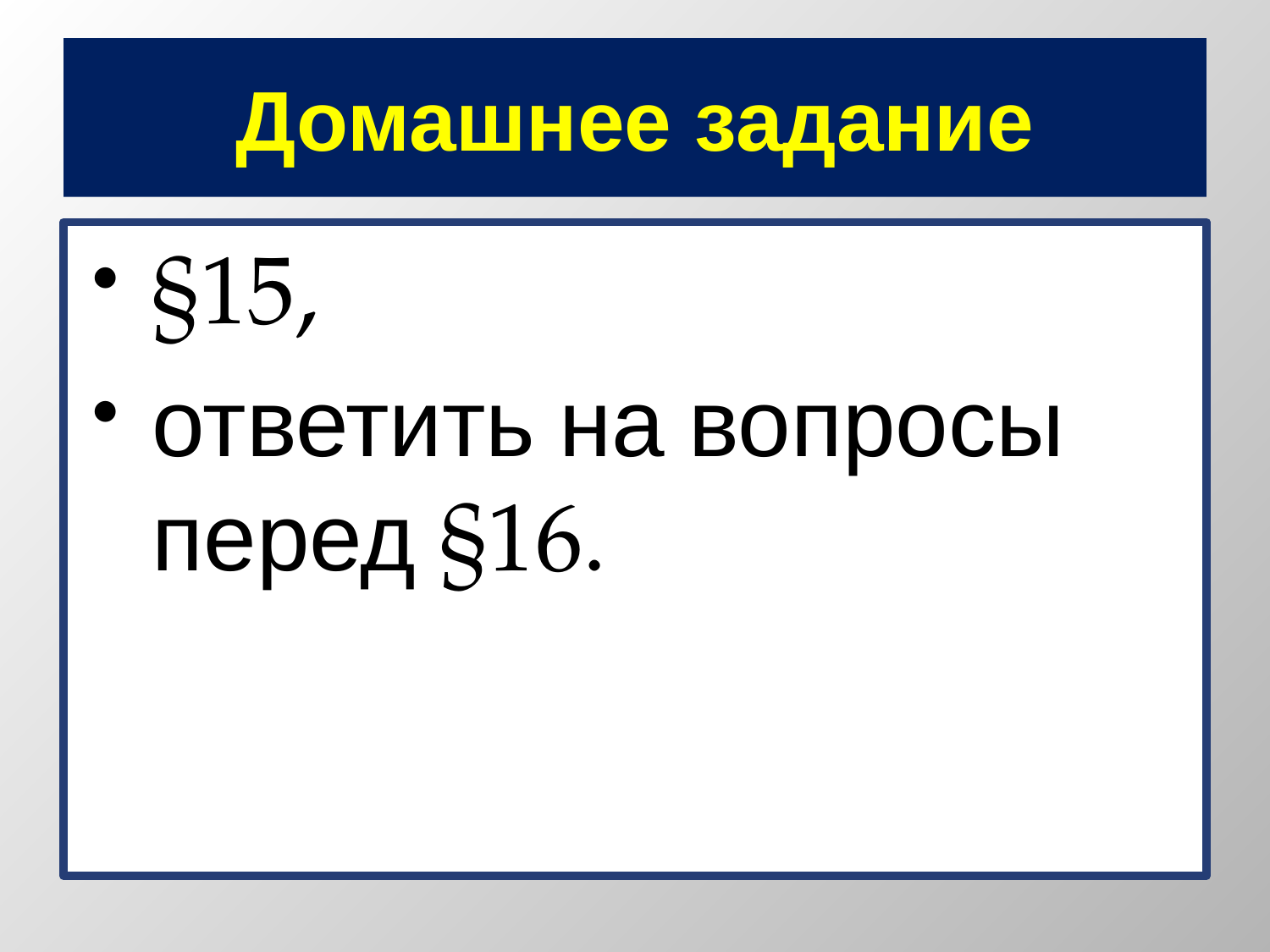

# Домашнее задание
§15,
ответить на вопросы перед §16.